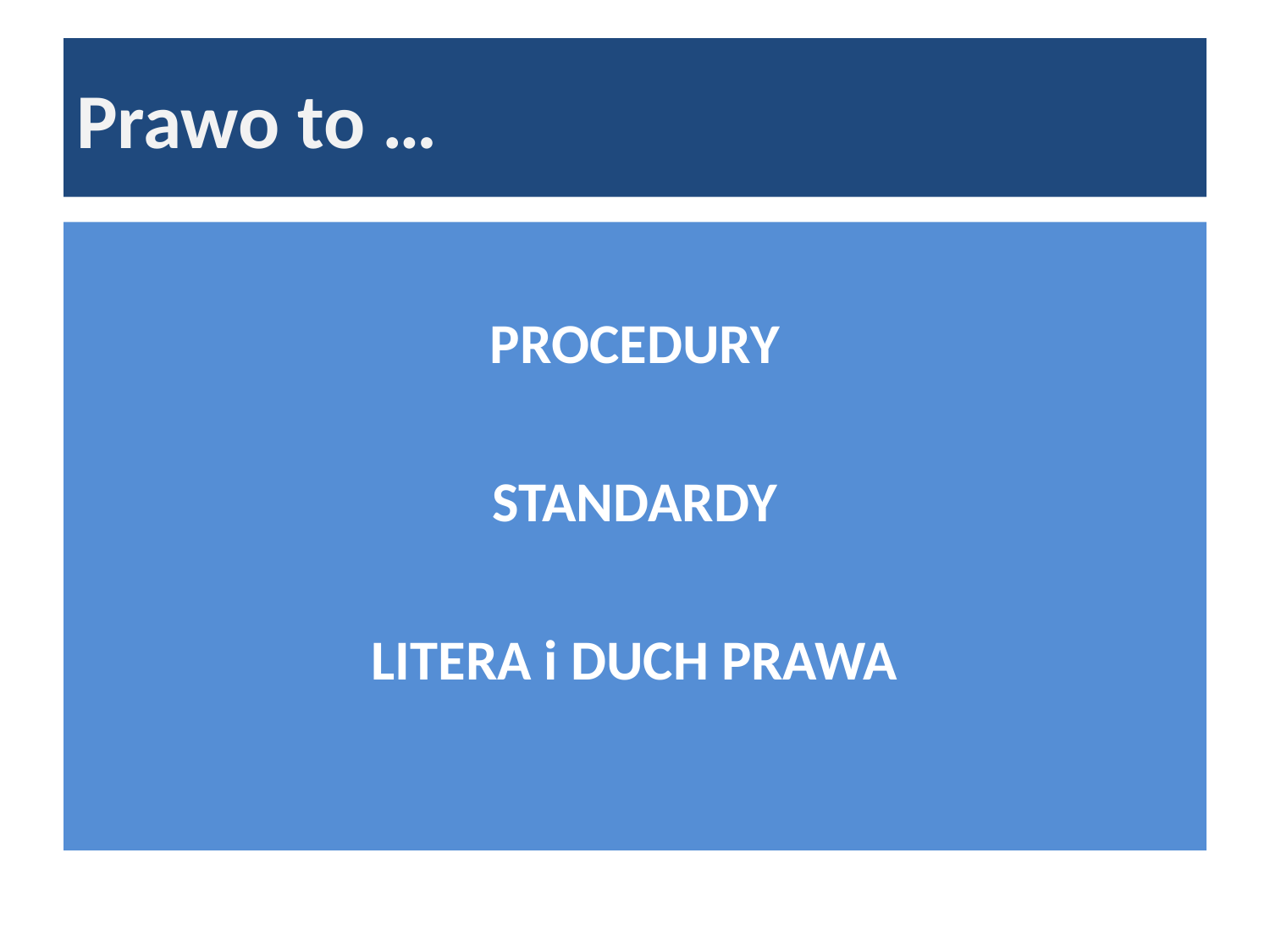

# Prawo to …

PROCEDURY

STANDARDY

LITERA i DUCH PRAWA